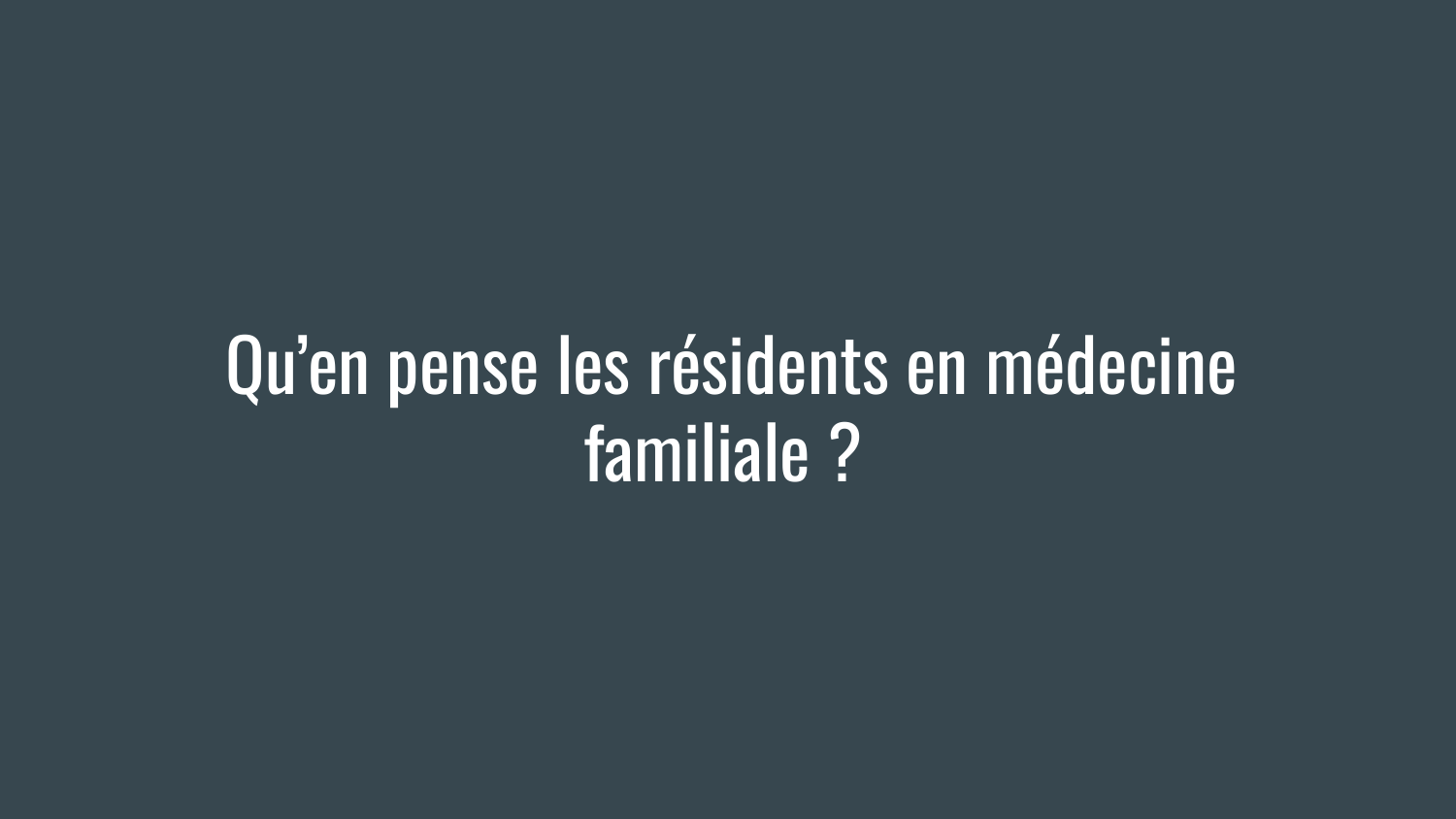

# Qu’en pense les résidents en médecine familiale ?